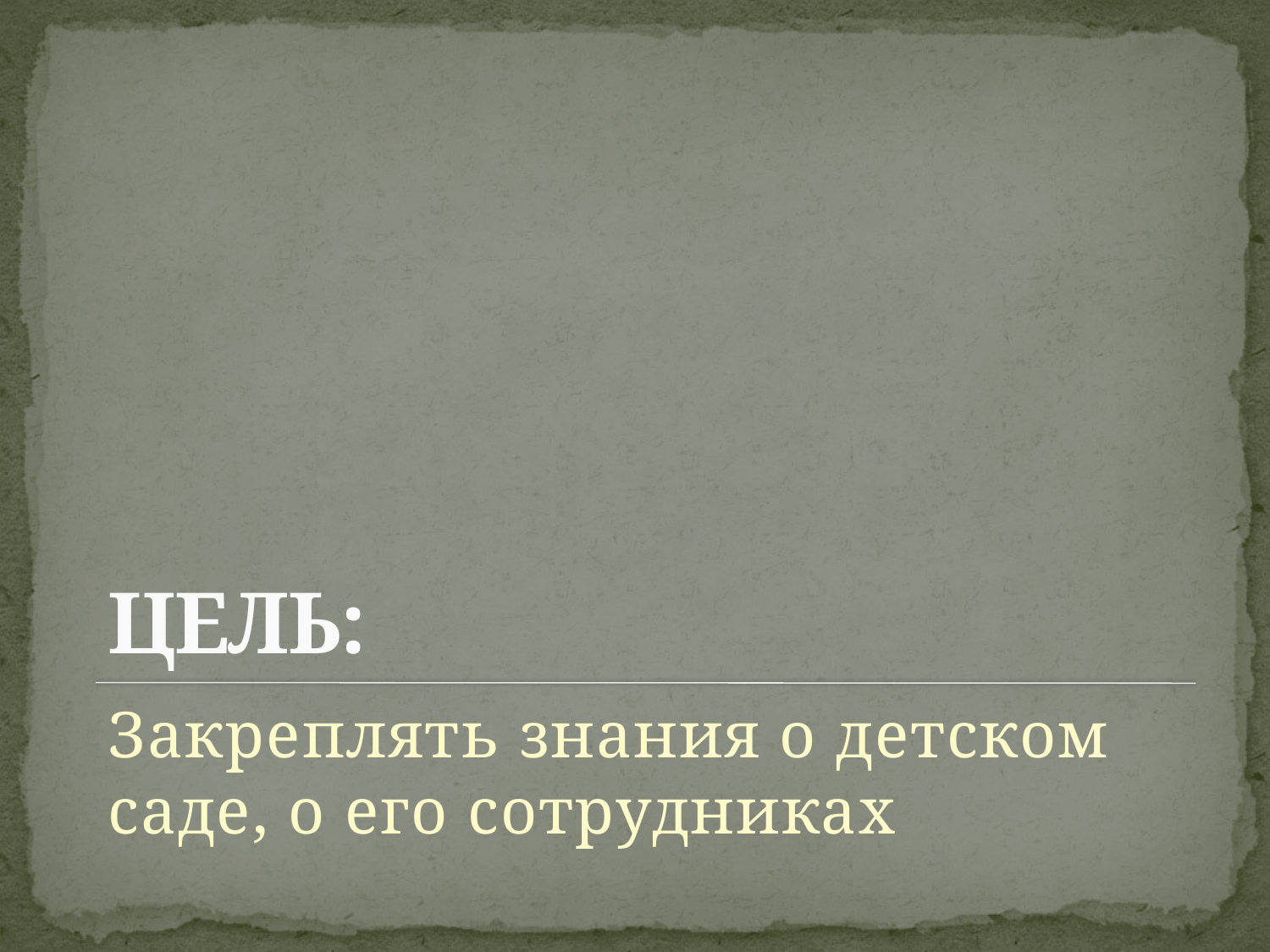

# ЦЕЛЬ:
Закреплять знания о детском саде, о его сотрудниках